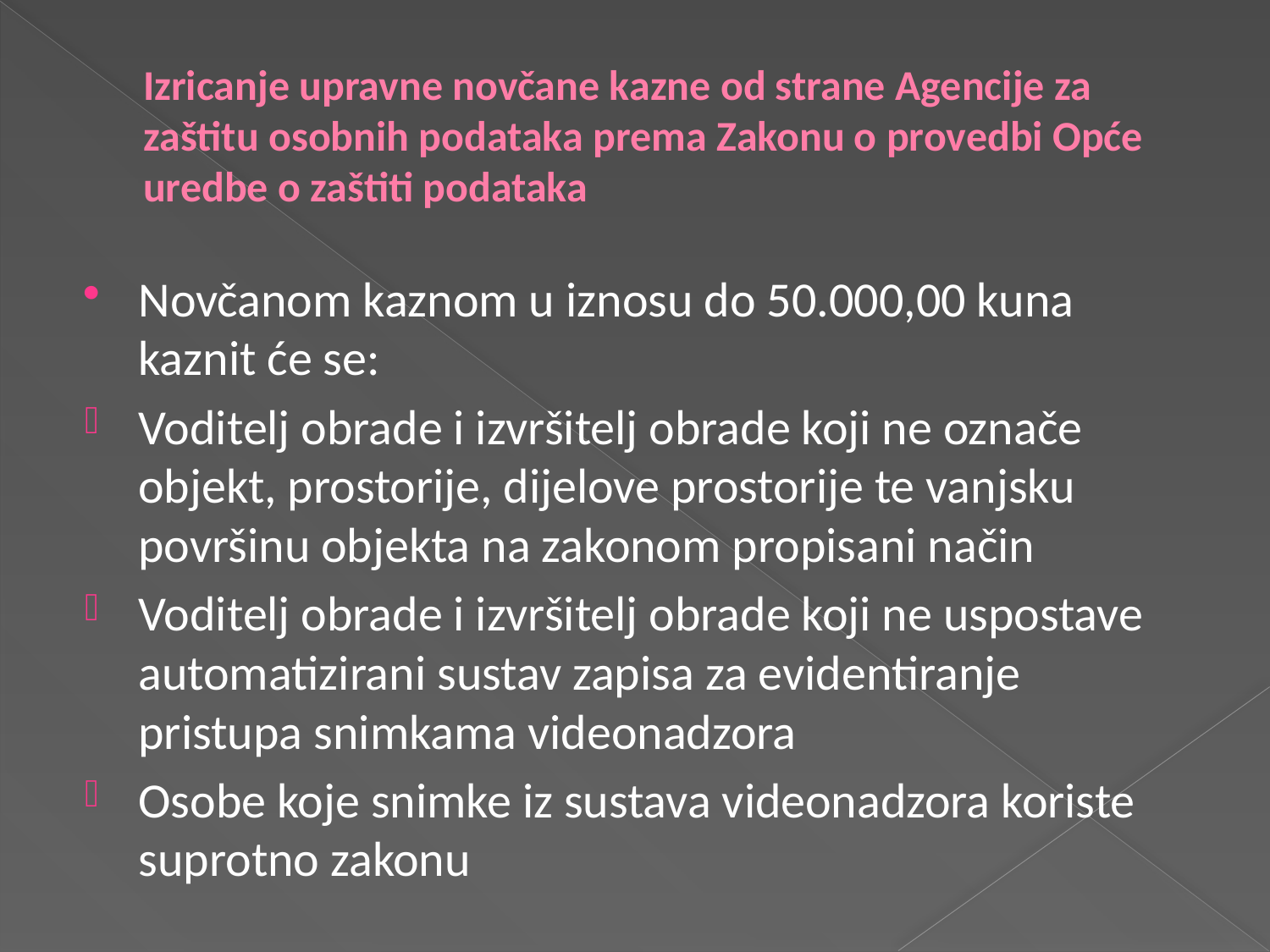

# Izricanje upravne novčane kazne od strane Agencije za zaštitu osobnih podataka prema Zakonu o provedbi Opće uredbe o zaštiti podataka
Novčanom kaznom u iznosu do 50.000,00 kuna kaznit će se:
Voditelj obrade i izvršitelj obrade koji ne označe objekt, prostorije, dijelove prostorije te vanjsku površinu objekta na zakonom propisani način
Voditelj obrade i izvršitelj obrade koji ne uspostave automatizirani sustav zapisa za evidentiranje pristupa snimkama videonadzora
Osobe koje snimke iz sustava videonadzora koriste suprotno zakonu